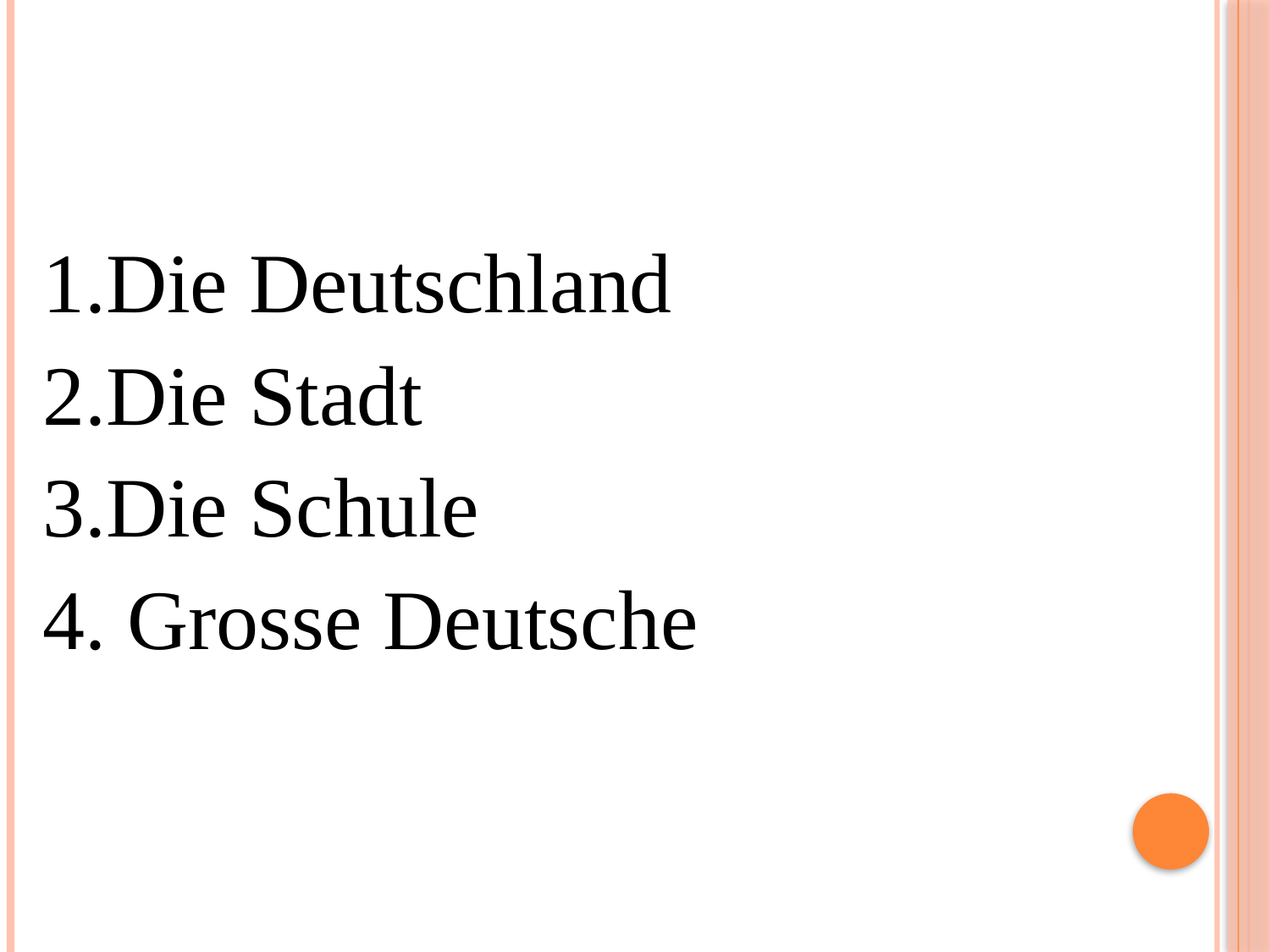

#
1.Die Deutschland
2.Die Stadt
3.Die Schule
4. Grosse Deutsche